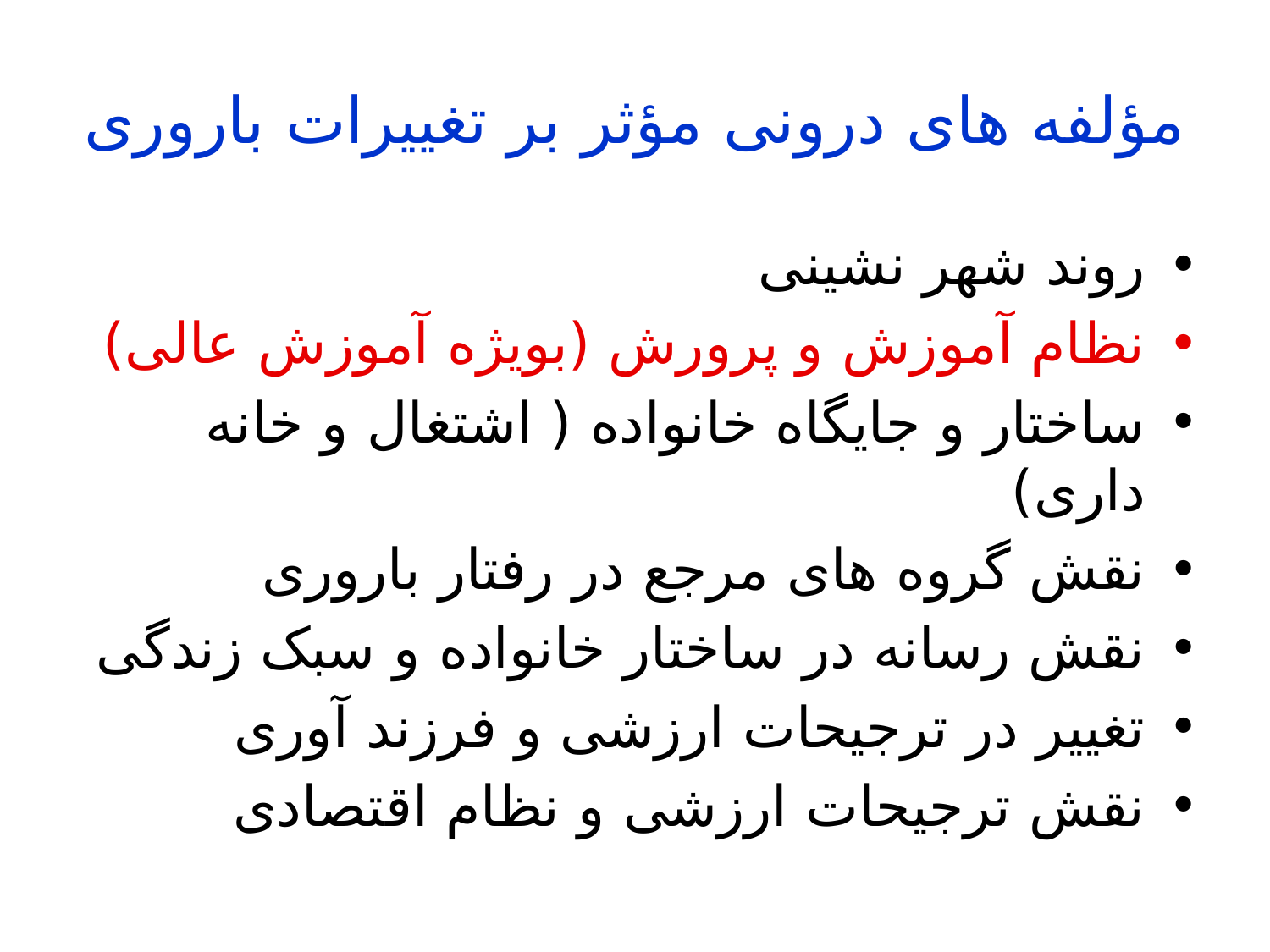

# مؤلفه های درونی مؤثر بر تغییرات باروری
روند شهر نشینی
نظام آموزش و پرورش (بویژه آموزش عالی)
ساختار و جایگاه خانواده ( اشتغال و خانه داری)
نقش گروه های مرجع در رفتار باروری
نقش رسانه در ساختار خانواده و سبک زندگی
تغییر در ترجیحات ارزشی و فرزند آوری
نقش ترجیحات ارزشی و نظام اقتصادی